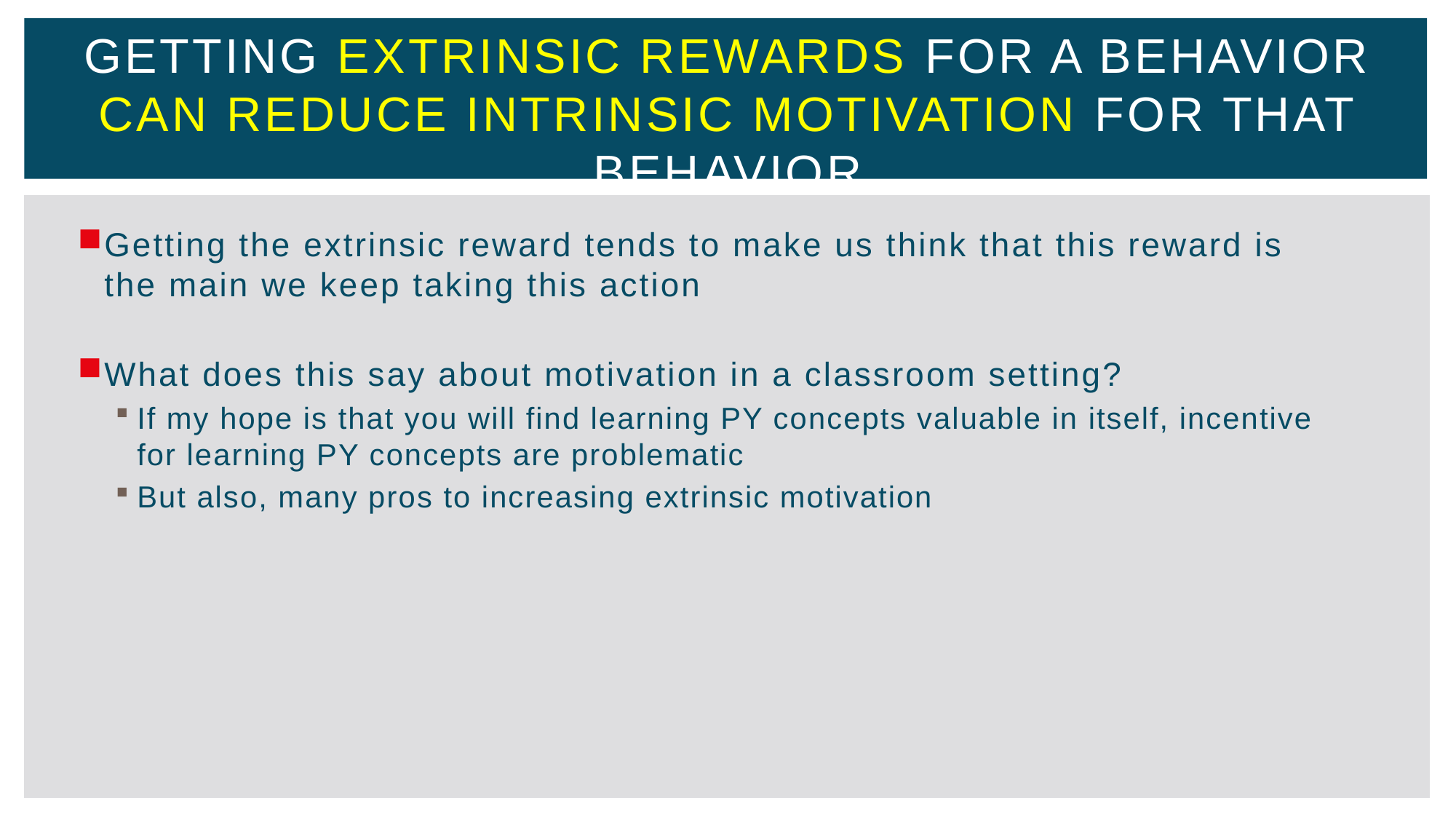

# Getting extrinsic rewards for a behavior can reduce Intrinsic Motivation for that behavior

Getting the extrinsic reward tends to make us think that this reward is the main we keep taking this action

What does this say about motivation in a classroom setting?
If my hope is that you will find learning PY concepts valuable in itself, incentive for learning PY concepts are problematic
But also, many pros to increasing extrinsic motivation